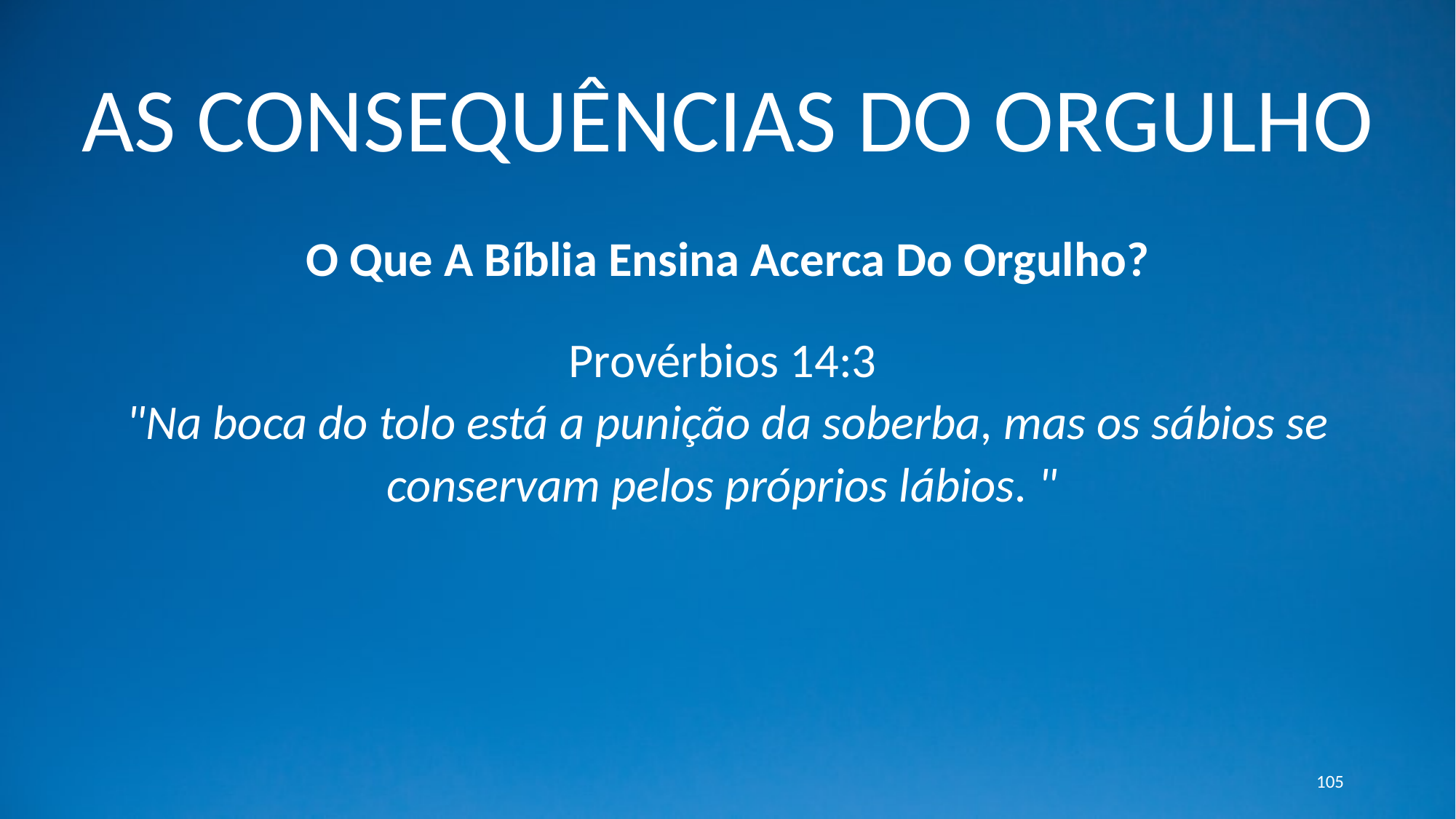

# AS CONSEQUÊNCIAS DO ORGULHO
O Que A Bíblia Ensina Acerca Do Orgulho?

Provérbios 14:3
"Na boca do tolo está a punição da soberba, mas os sábios se conservam pelos próprios lábios. "

105